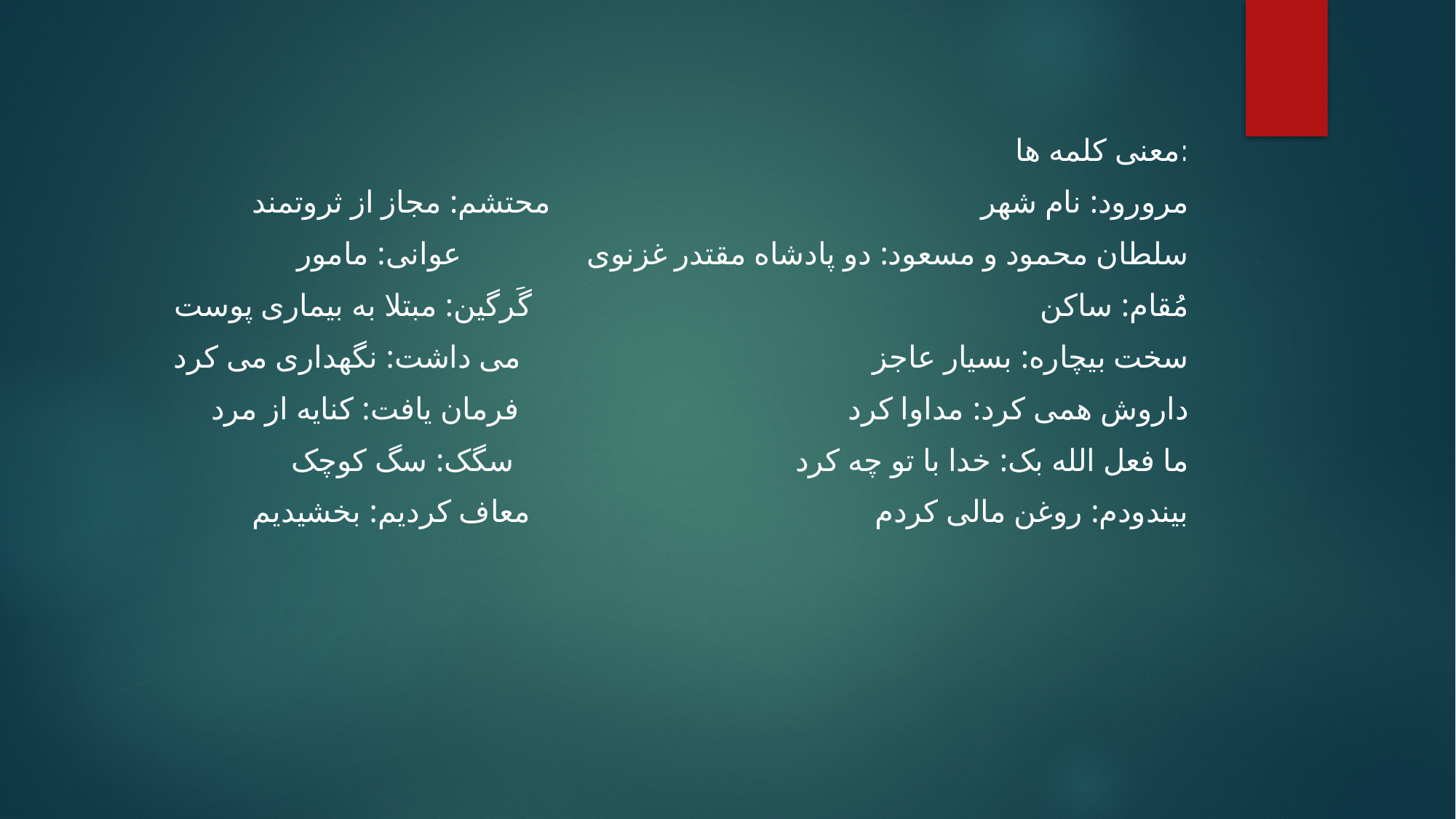

معنی کلمه ها:
مرورود: نام شهر                                                       محتشم: مجاز از ثروتمند
سلطان محمود و مسعود: دو پادشاه مقتدر غزنوی                عوانی: مامور
مُقام: ساکن                                                                 گَرگین: مبتلا به بیماری پوست
سخت بیچاره: بسیار عاجز                                             می داشت: نگهداری می کرد
داروش همی کرد: مداوا کرد                                          فرمان یافت: کنایه از مرد
ما فعل الله بک: خدا با تو چه کرد                                    سگک: سگ کوچک
بیندودم: روغن مالی کردم                                            معاف کردیم: بخشیدیم